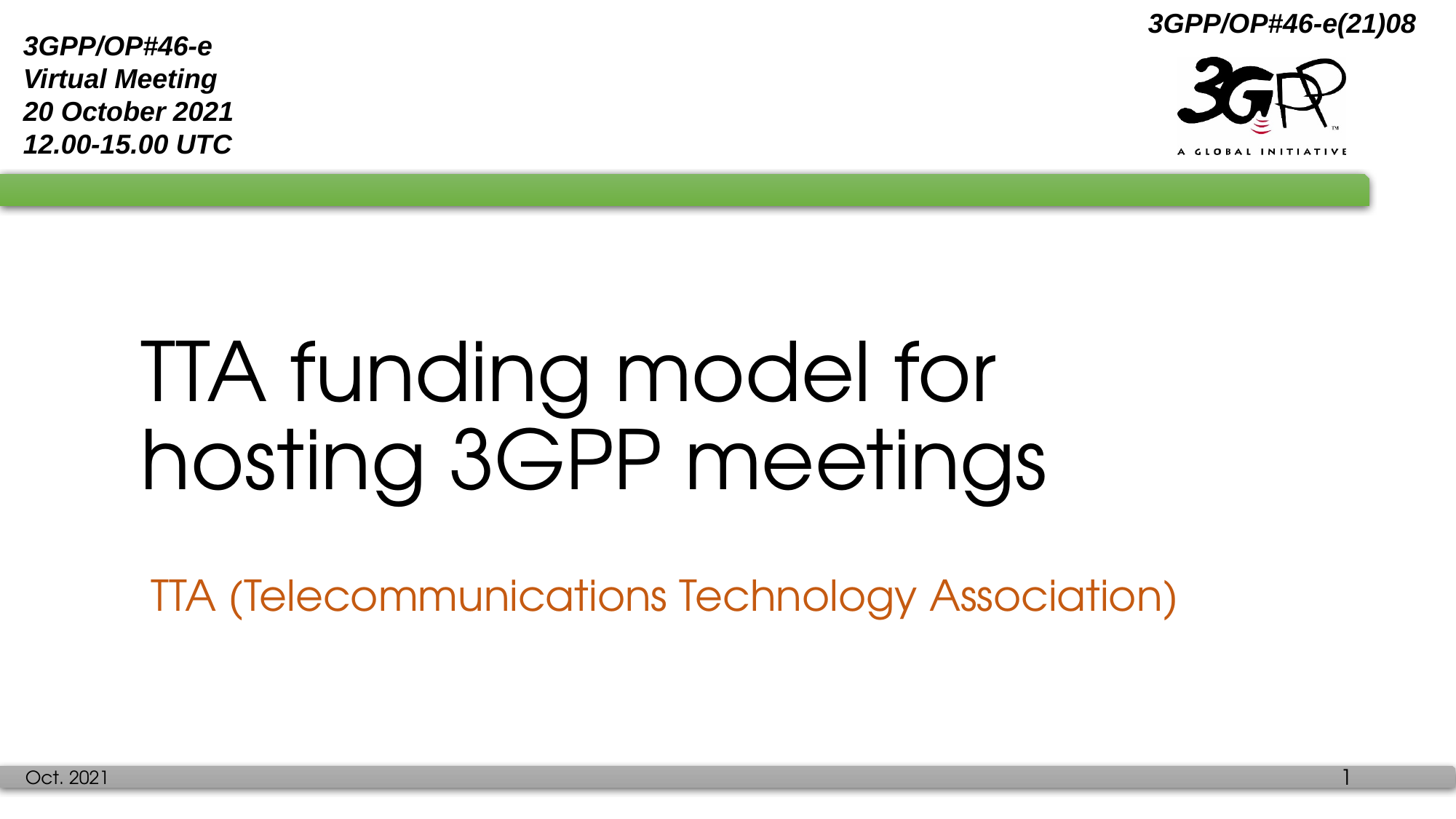

3GPP/OP#46-e(21)08
3GPP/OP#46-e
Virtual Meeting
20 October 2021
12.00-15.00 UTC
# TTA funding model for hosting 3GPP meetings
TTA (Telecommunications Technology Association)